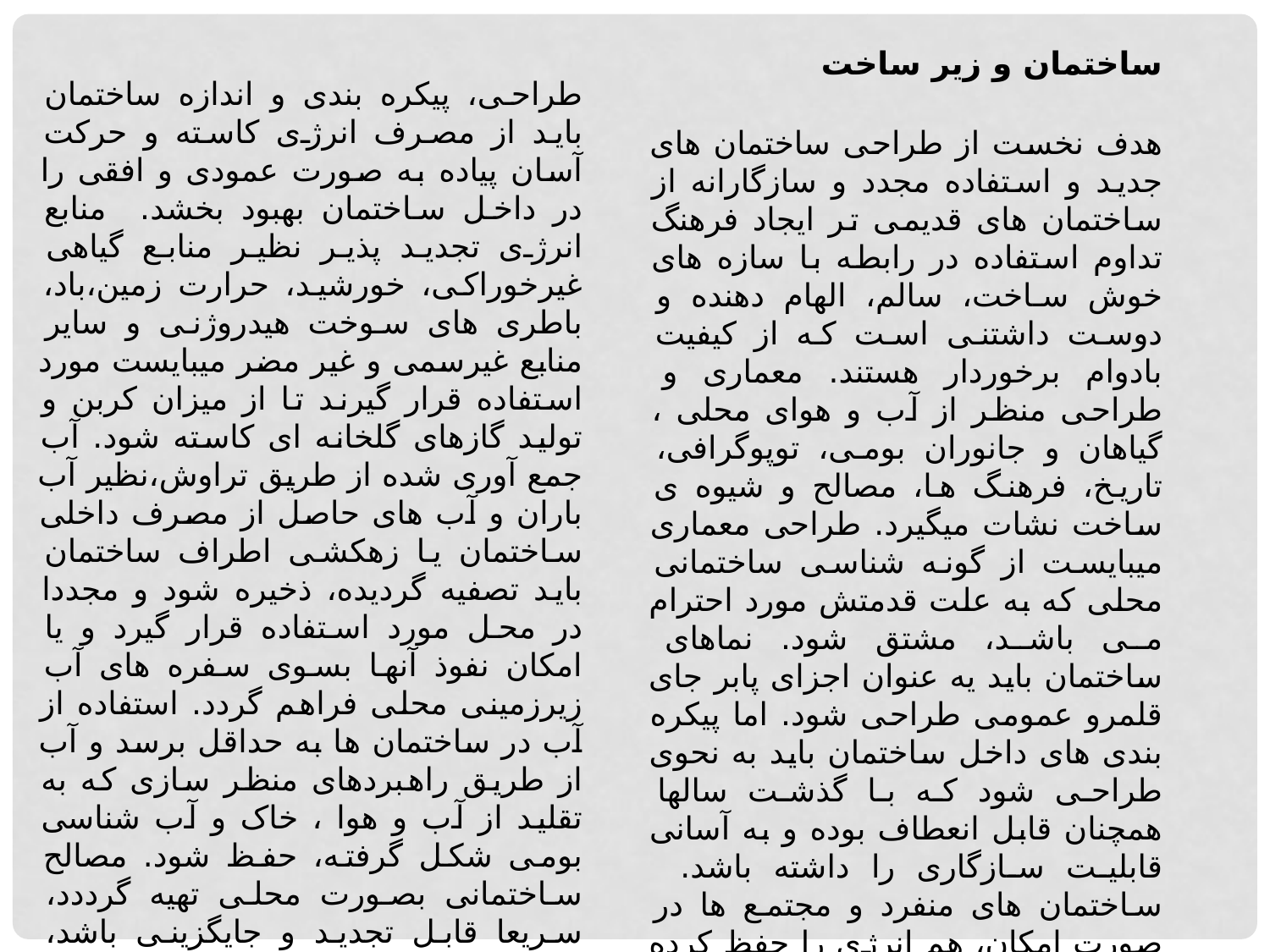

ساختمان و زیر ساخت
طراحی، پیکره بندی و اندازه ساختمان باید از مصرف انرژی کاسته و حرکت آسان پیاده به صورت عمودی و افقی را در داخل ساختمان بهبود بخشد.  منابع انرژی تجدید پذیر نظیر منابع گیاهی غیرخوراکی، خورشید، حرارت زمین،باد، باطری های سوخت هیدروژنی و سایر منابع غیرسمی و غیر مضر میبایست مورد استفاده قرار گیرند تا از میزان کربن و تولید گازهای گلخانه ای کاسته شود. آب جمع آوری شده از طریق تراوش،نظیر آب باران و آب های حاصل از مصرف داخلی ساختمان یا زهکشی اطراف ساختمان باید تصفیه گردیده، ذخیره شود و مجددا در محل مورد استفاده قرار گیرد و یا امکان نفوذ آنها بسوی سفره های آب زیرزمینی محلی فراهم گردد. استفاده از آب در ساختمان ها به حداقل برسد و آب از طریق راهبردهای منظر سازی که به تقلید از آب و هوا ، خاک و آب شناسی بومی شکل گرفته، حفظ شود. مصالح ساختمانی بصورت محلی تهیه گرددد، سریعا قابل تجدید و جایگزینی باشد، مصالح کهنه، قابل استفاده دوباره و بازیافت باشد و در بر دارنده ی انرژی درونی اندکی باشد.

هدف نخست از طراحی ساختمان های جدید و استفاده مجدد و سازگارانه از ساختمان های قدیمی تر ایجاد فرهنگ تداوم استفاده در رابطه با سازه های خوش ساخت، سالم، الهام دهنده و دوست داشتنی است که از کیفیت بادوام برخوردار هستند. معماری و طراحی منظر از آب و هوای محلی ، گیاهان و جانوران بومی، توپوگرافی، تاریخ، فرهنگ ها، مصالح و شیوه ی ساخت نشات میگیرد. طراحی معماری میبایست از گونه شناسی ساختمانی محلی که به علت قدمتش مورد احترام می باشد، مشتق شود. نماهای ساختمان باید یه عنوان اجزای پابر جای قلمرو عمومی طراحی شود. اما پیکره بندی های داخل ساختمان باید به نحوی طراحی شود که با گذشت سالها همچنان قابل انعطاف بوده و به آسانی قابلیت سازگاری را داشته باشد.  ساختمان های منفرد و مجتمع ها در صورت امکان، هم انرژی را حفظ کرده و هم در تولید کننده انرژی قابل تجدید باشند تا از اتکا بر سوخت های گرانقیمت فسیلی و سیستم های نا کار آمد توزیع بکاهد.